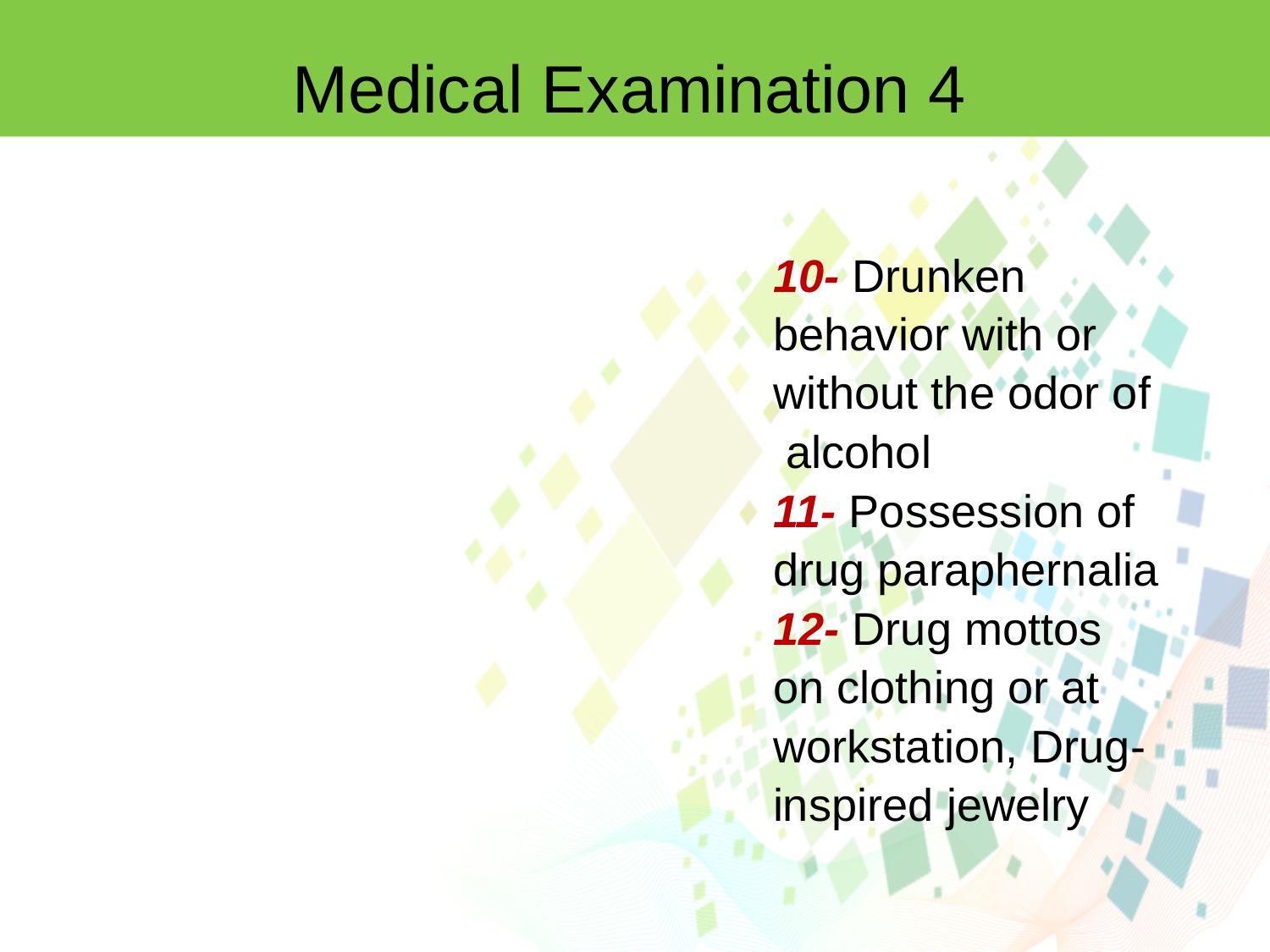

Medical Examination 4
10- Drunken behavior with or without the odor of  alcohol
11- Possession of drug paraphernalia
12- Drug mottos on clothing or at workstation, Drug-inspired jewelry